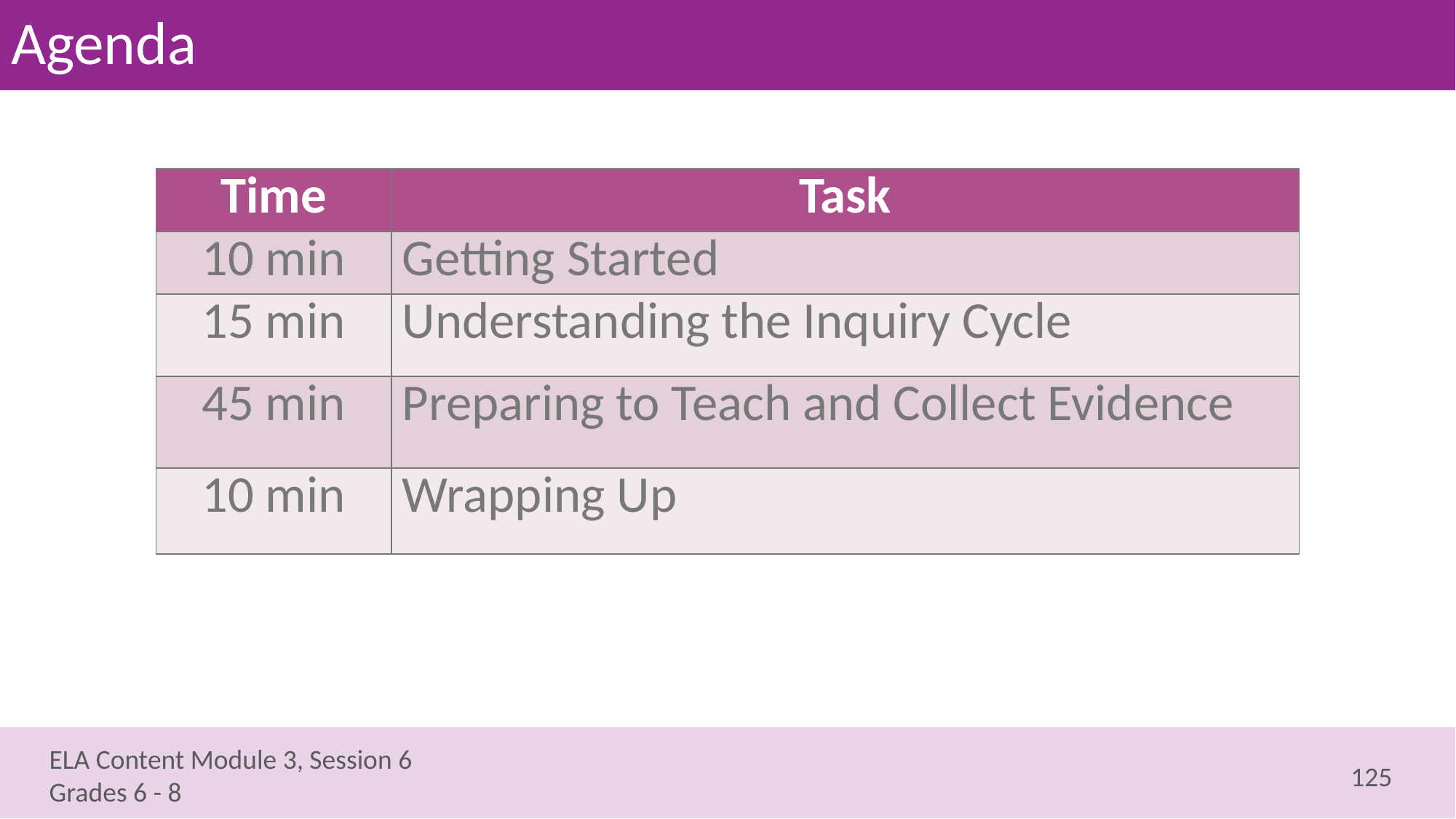

# Agenda
| Time | Task |
| --- | --- |
| 10 min | Getting Started |
| 15 min | Understanding the Inquiry Cycle |
| 45 min | Preparing to Teach and Collect Evidence |
| 10 min | Wrapping Up |
125